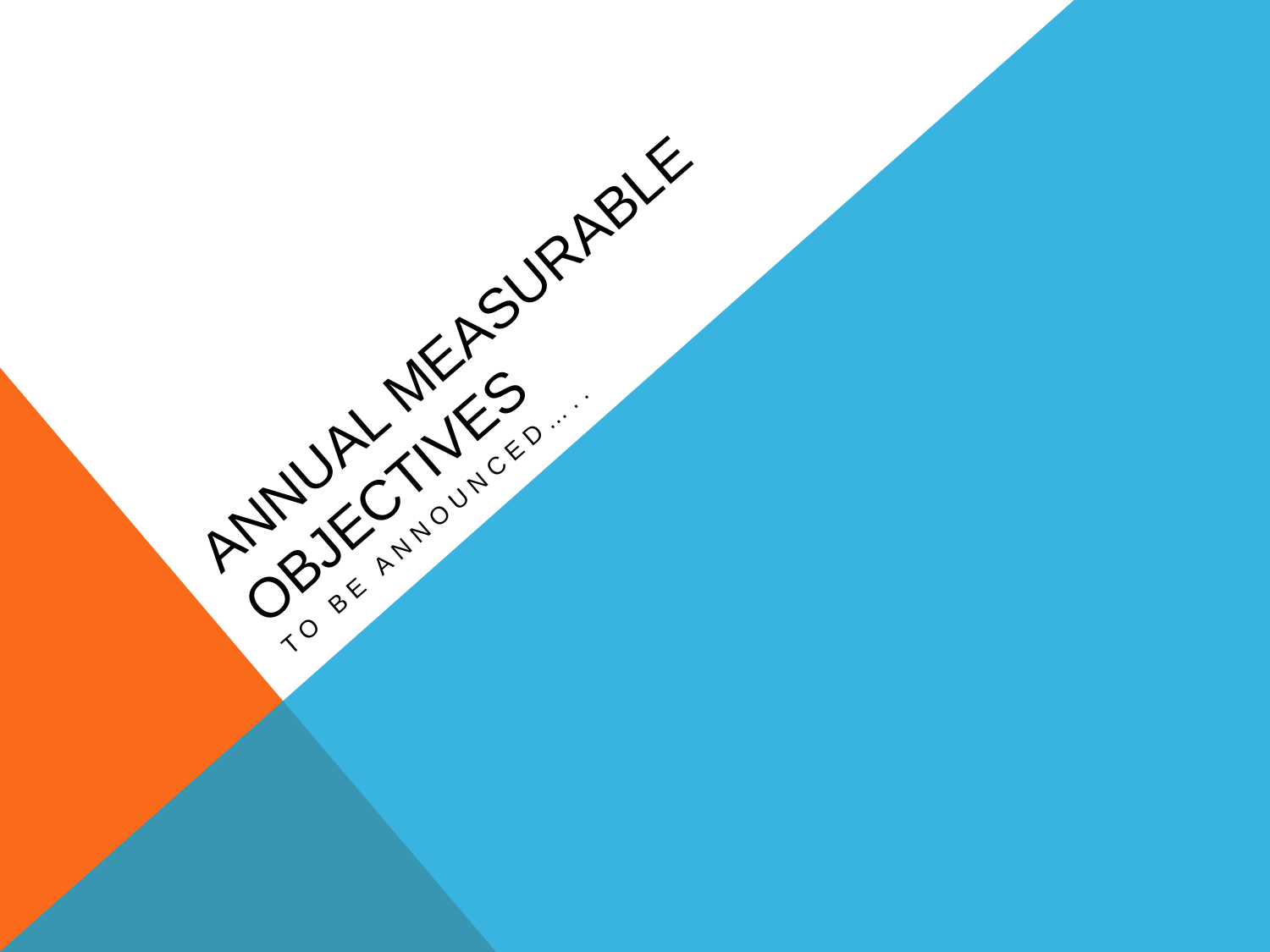

# Annual Measurable Objectives
To Be Announced…..